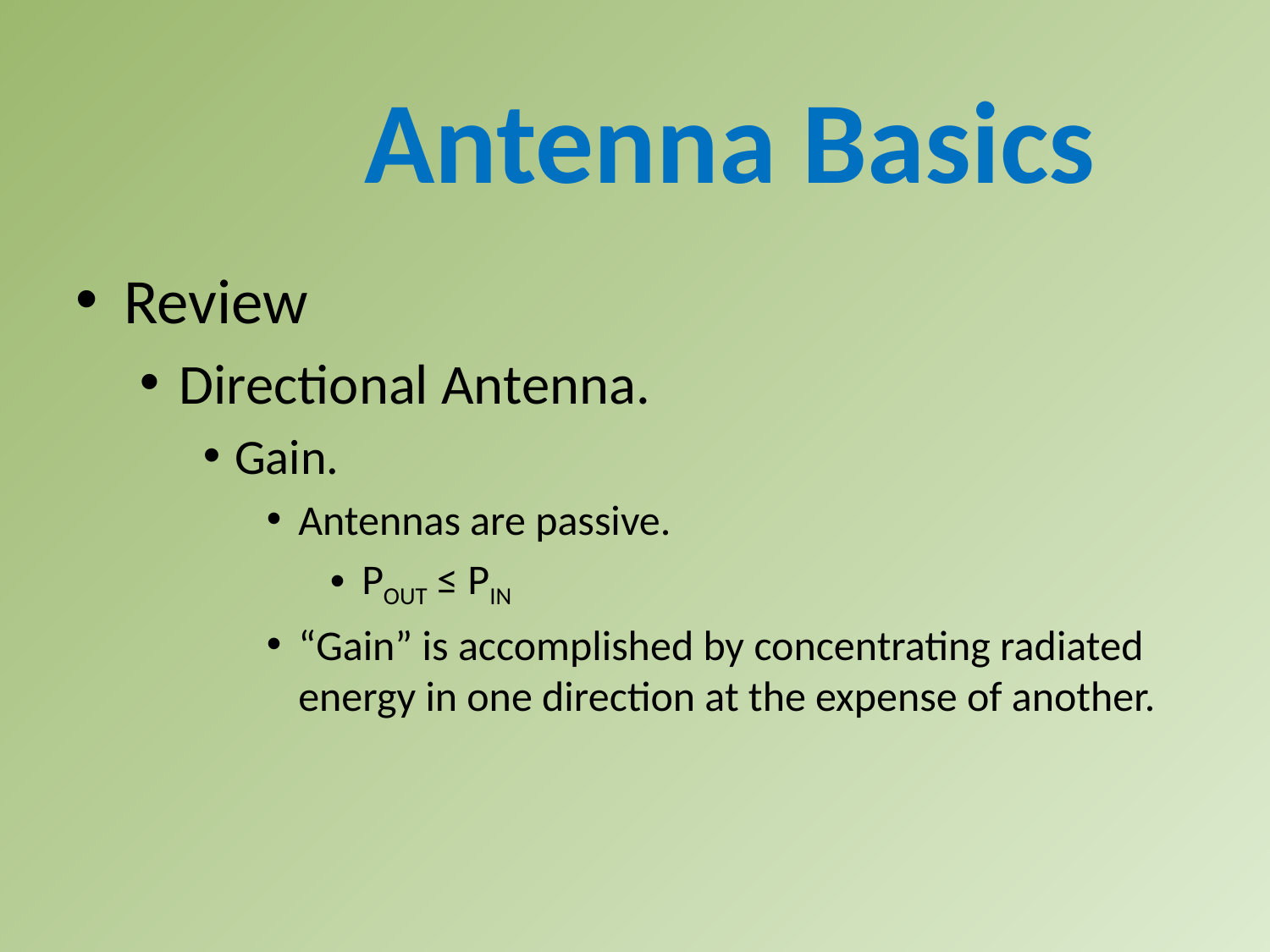

Antenna Basics
Review
Directional Antenna.
Gain.
Antennas are passive.
POUT ≤ PIN
“Gain” is accomplished by concentrating radiated energy in one direction at the expense of another.